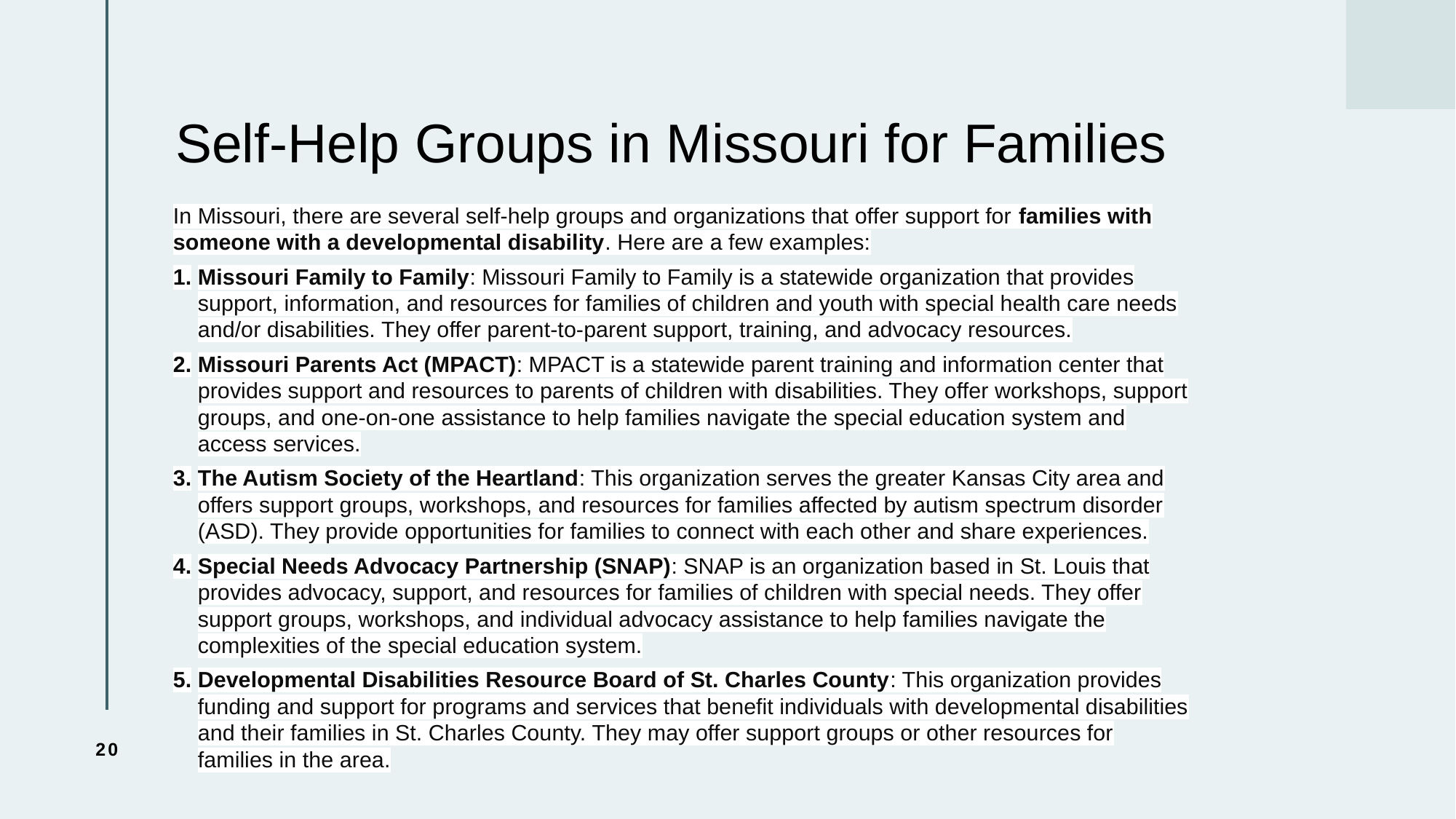

# Self-Help Groups in Missouri for Families
In Missouri, there are several self-help groups and organizations that offer support for families with someone with a developmental disability. Here are a few examples:
Missouri Family to Family: Missouri Family to Family is a statewide organization that provides support, information, and resources for families of children and youth with special health care needs and/or disabilities. They offer parent-to-parent support, training, and advocacy resources.
Missouri Parents Act (MPACT): MPACT is a statewide parent training and information center that provides support and resources to parents of children with disabilities. They offer workshops, support groups, and one-on-one assistance to help families navigate the special education system and access services.
The Autism Society of the Heartland: This organization serves the greater Kansas City area and offers support groups, workshops, and resources for families affected by autism spectrum disorder (ASD). They provide opportunities for families to connect with each other and share experiences.
Special Needs Advocacy Partnership (SNAP): SNAP is an organization based in St. Louis that provides advocacy, support, and resources for families of children with special needs. They offer support groups, workshops, and individual advocacy assistance to help families navigate the complexities of the special education system.
Developmental Disabilities Resource Board of St. Charles County: This organization provides funding and support for programs and services that benefit individuals with developmental disabilities and their families in St. Charles County. They may offer support groups or other resources for families in the area.

20